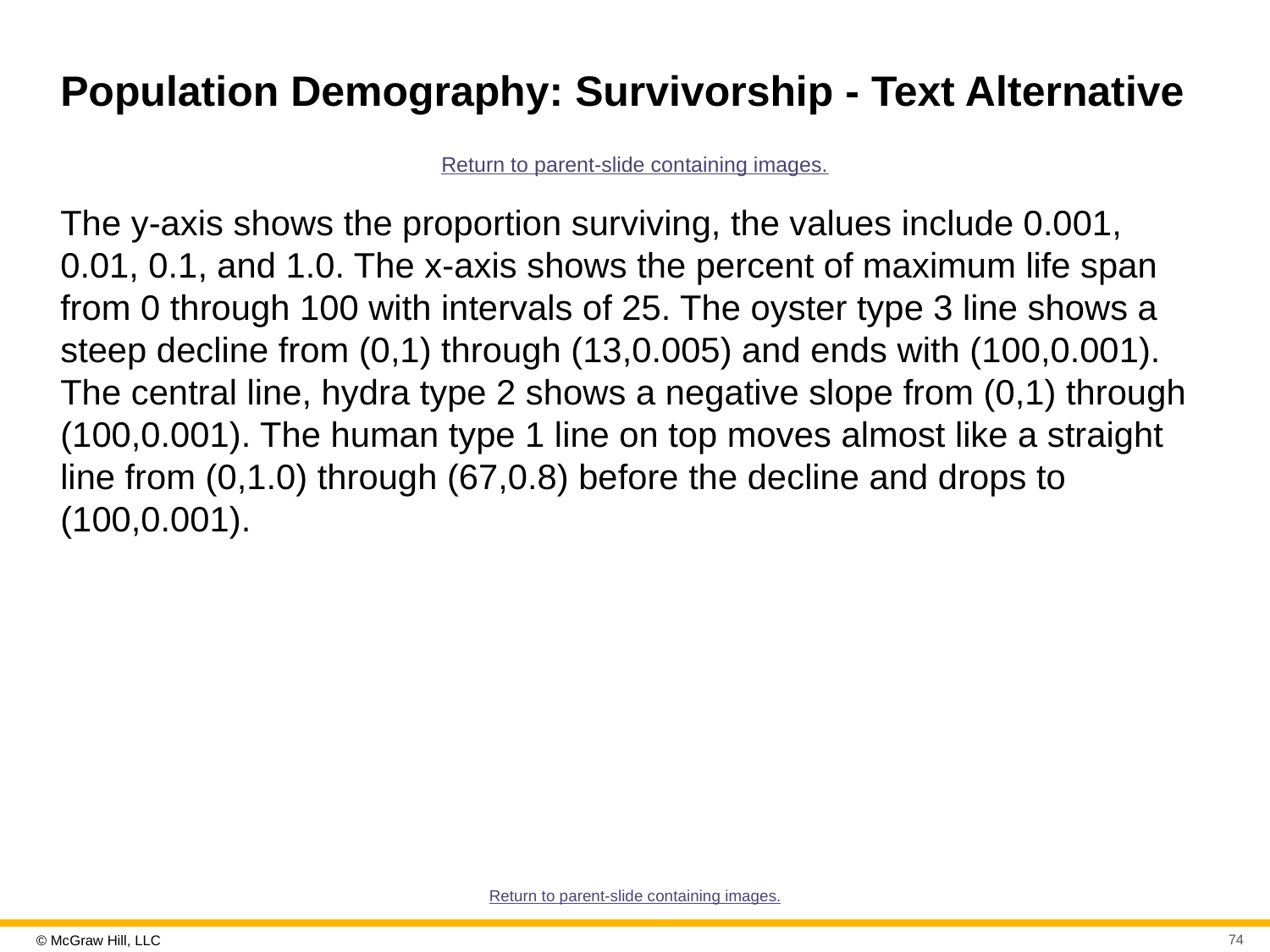

# Population Demography: Survivorship - Text Alternative
Return to parent-slide containing images.
The y-axis shows the proportion surviving, the values include 0.001, 0.01, 0.1, and 1.0. The x-axis shows the percent of maximum life span from 0 through 100 with intervals of 25. The oyster type 3 line shows a steep decline from (0,1) through (13,0.005) and ends with (100,0.001). The central line, hydra type 2 shows a negative slope from (0,1) through (100,0.001). The human type 1 line on top moves almost like a straight line from (0,1.0) through (67,0.8) before the decline and drops to (100,0.001).
Return to parent-slide containing images.
74